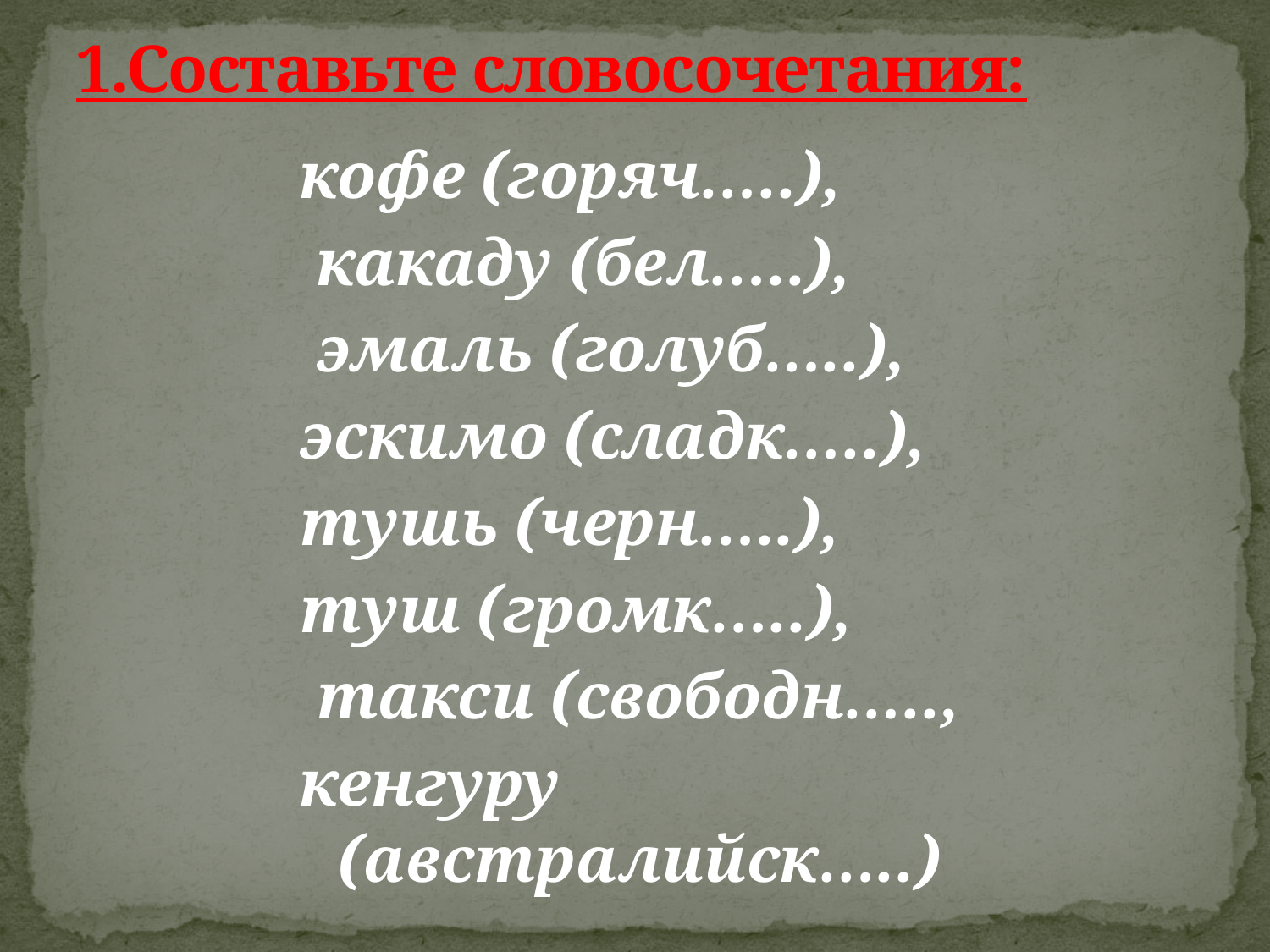

# 1.Составьте словосочетания:
кофе (горяч…..),
 какаду (бел…..),
 эмаль (голуб…..),
эскимо (сладк…..),
тушь (черн…..),
туш (громк…..),
 такси (свободн…..,
кенгуру (австралийск…..)